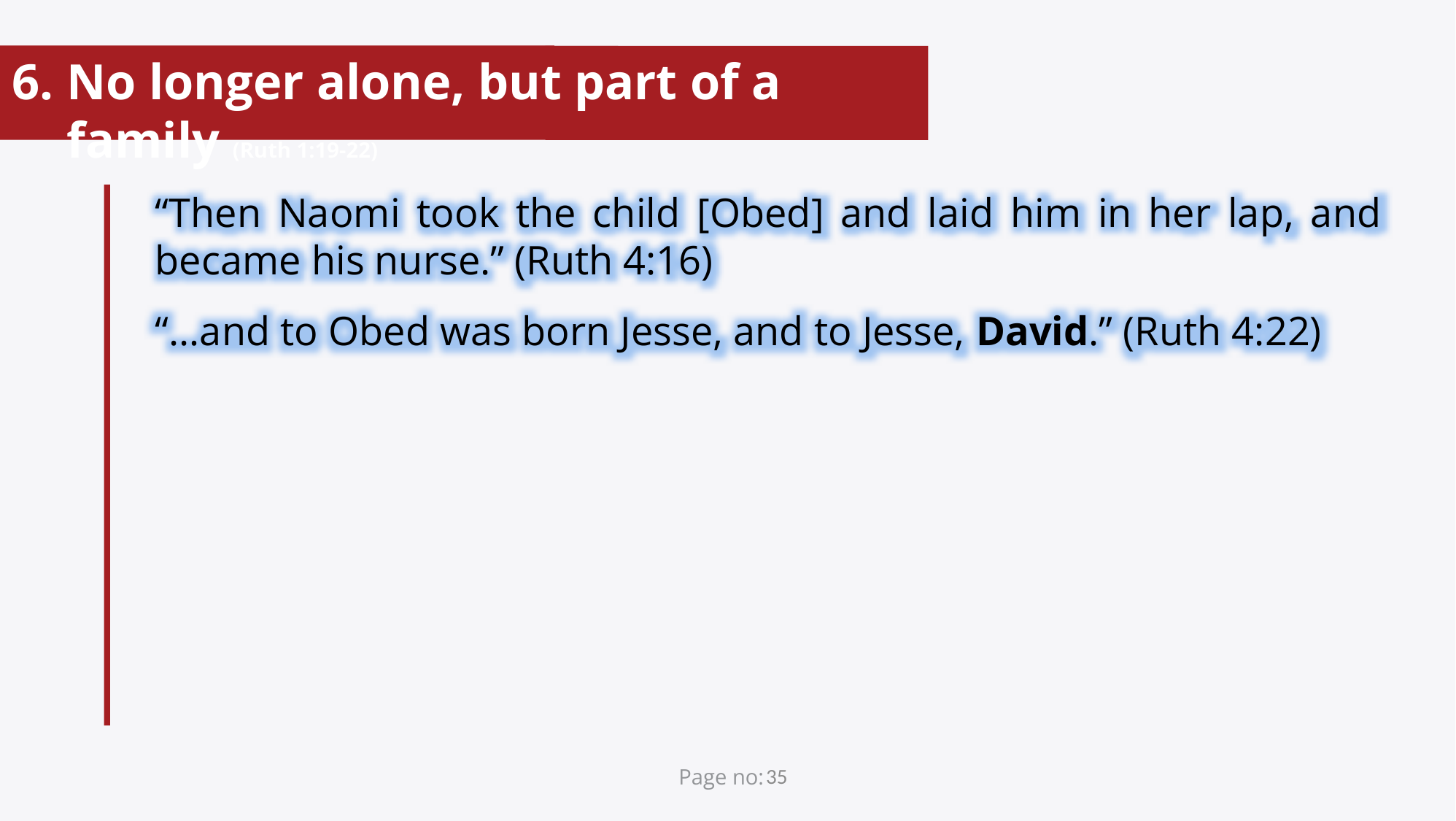

No longer alone, but part of a family (Ruth 1:19-22)

“Then Naomi took the child [Obed] and laid him in her lap, and became his nurse.” (Ruth 4:16)
“…and to Obed was born Jesse, and to Jesse, David.” (Ruth 4:22)